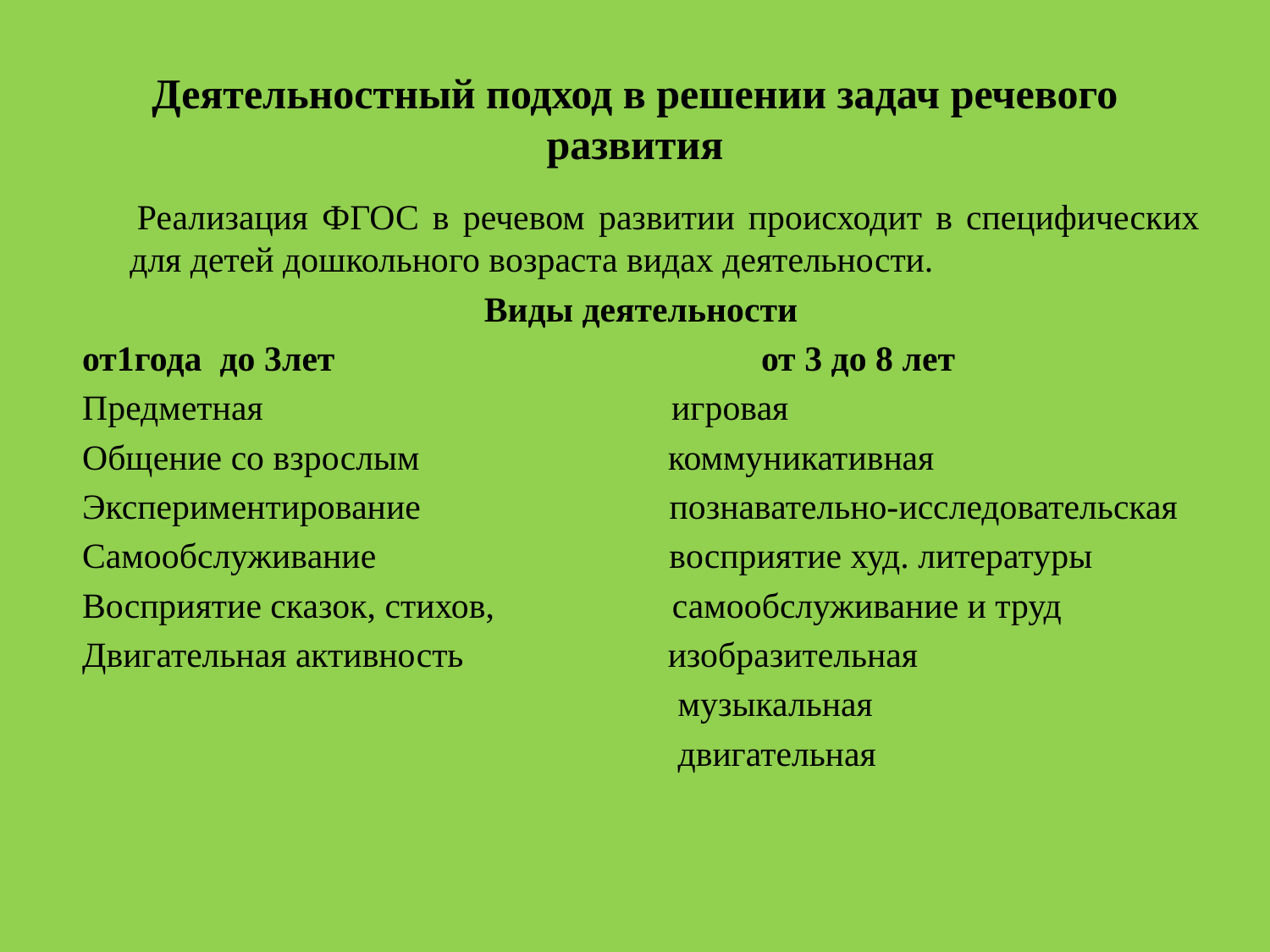

# Деятельностный подход в решении задач речевого развития
    Реализация ФГОС в речевом развитии происходит в специфических для детей дошкольного возраста видах деятельности.
Виды деятельности
от1года  до 3лет                                                от 3 до 8 лет
Предметная                                              игровая
Общение со взрослым                            коммуникативная
Экспериментирование                            познавательно-исследовательская
Самообслуживание                                 восприятие худ. литературы
Восприятие сказок, стихов,                    самообслуживание и труд
Двигательная активность                       изобразительная
                                                                   музыкальная
                                                                   двигательная